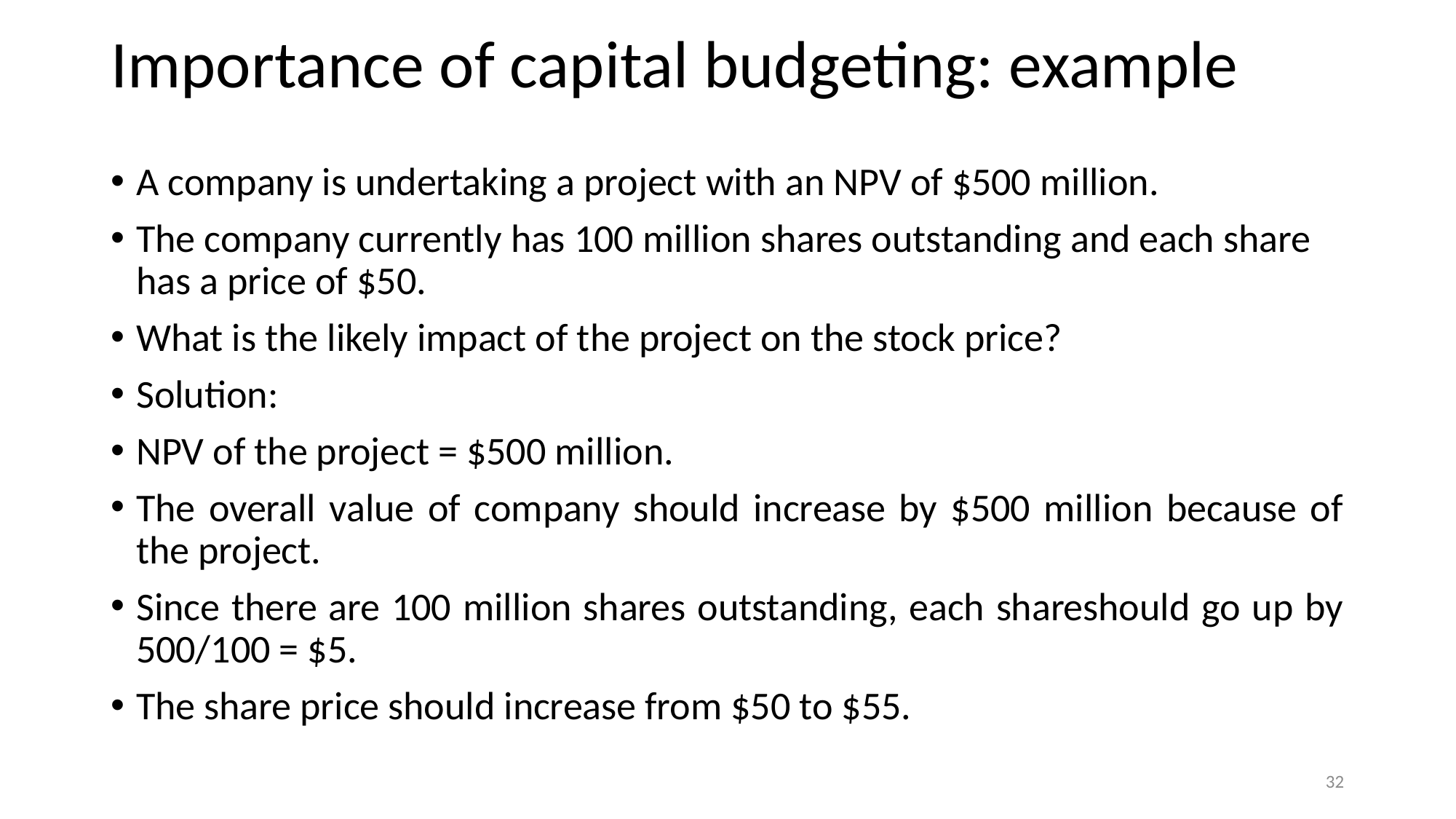

# Importance of capital budgeting: example
A company is undertaking a project with an NPV of $500 million.
The company currently has 100 million shares outstanding and each share has a price of $50.
What is the likely impact of the project on the stock price?
Solution:
NPV of the project = $500 million.
The overall value of company should increase by $500 million because of the project.
Since there are 100 million shares outstanding, each shareshould go up by 500/100 = $5.
The share price should increase from $50 to $55.
32